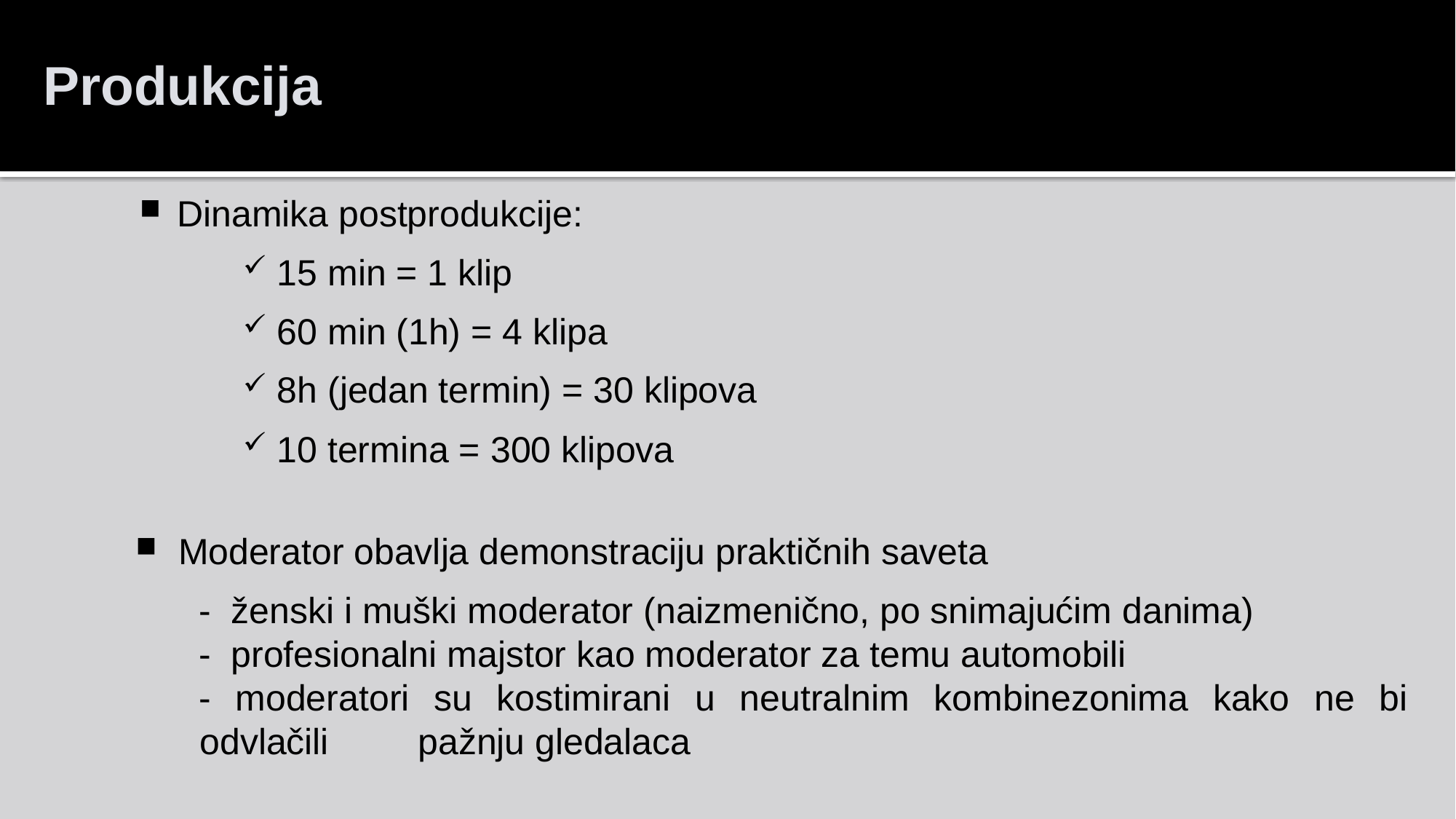

Produkcija
Dinamika postprodukcije:
15 min = 1 klip
60 min (1h) = 4 klipa
8h (jedan termin) = 30 klipova
10 termina = 300 klipova

Moderator obavlja demonstraciju praktičnih saveta
-  ženski i muški moderator (naizmenično, po snimajućim danima)
-  profesionalni majstor kao moderator za temu automobili
- moderatori su kostimirani u neutralnim kombinezonima kako ne bi odvlačili    	pažnju gledalaca